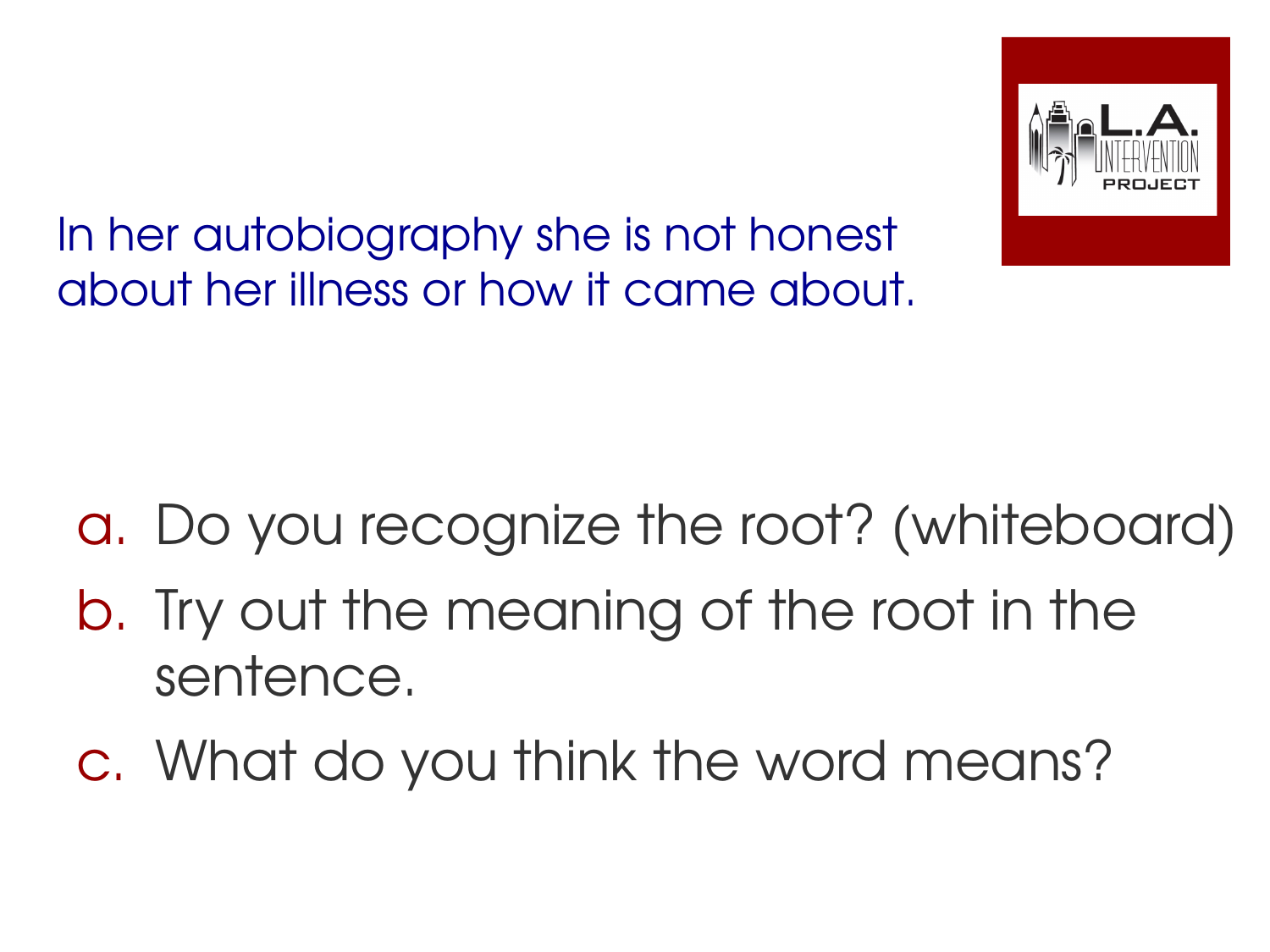

# In her autobiography she is not honest about her illness or how it came about.

Do you recognize the root? (whiteboard)
Try out the meaning of the root in the sentence.
What do you think the word means?